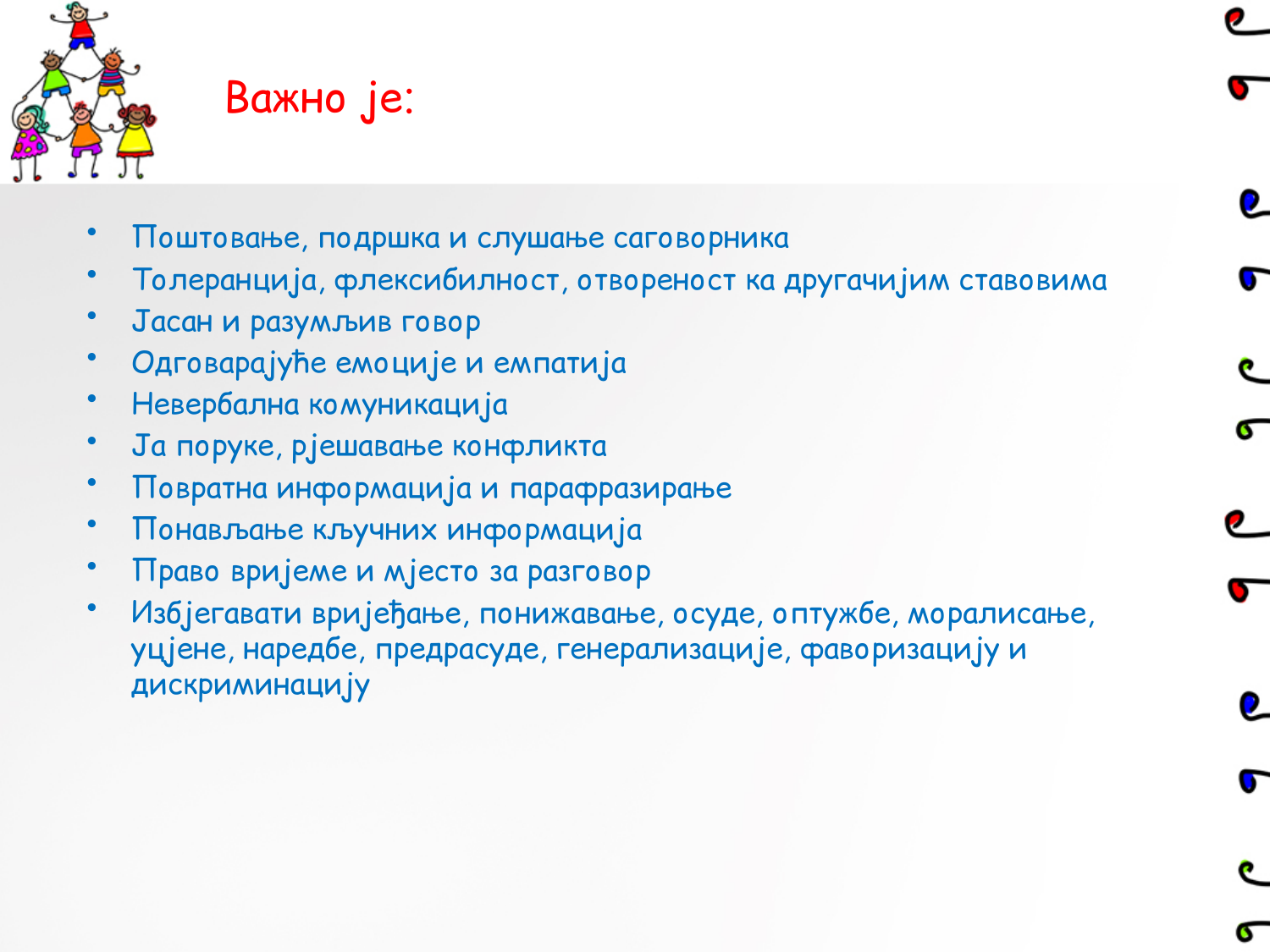

Важно је:
Поштовање, подршка и слушање саговорника
Толеранција, флексибилност, отвореност ка другачијим ставовима
Јасан и разумљив говор
Oдговарајуће емоције и емпатија
Невербална комуникација
Ја поруке, рјешавање конфликта
Повратна информација и парафразирање
Понављање кључних информација
Право вријеме и мјесто за разговор
Избјегавати вријеђање, понижавање, осуде, оптужбе, моралисање, уцјене, наредбе, предрасуде, генерализације, фаворизацију и дискриминацију